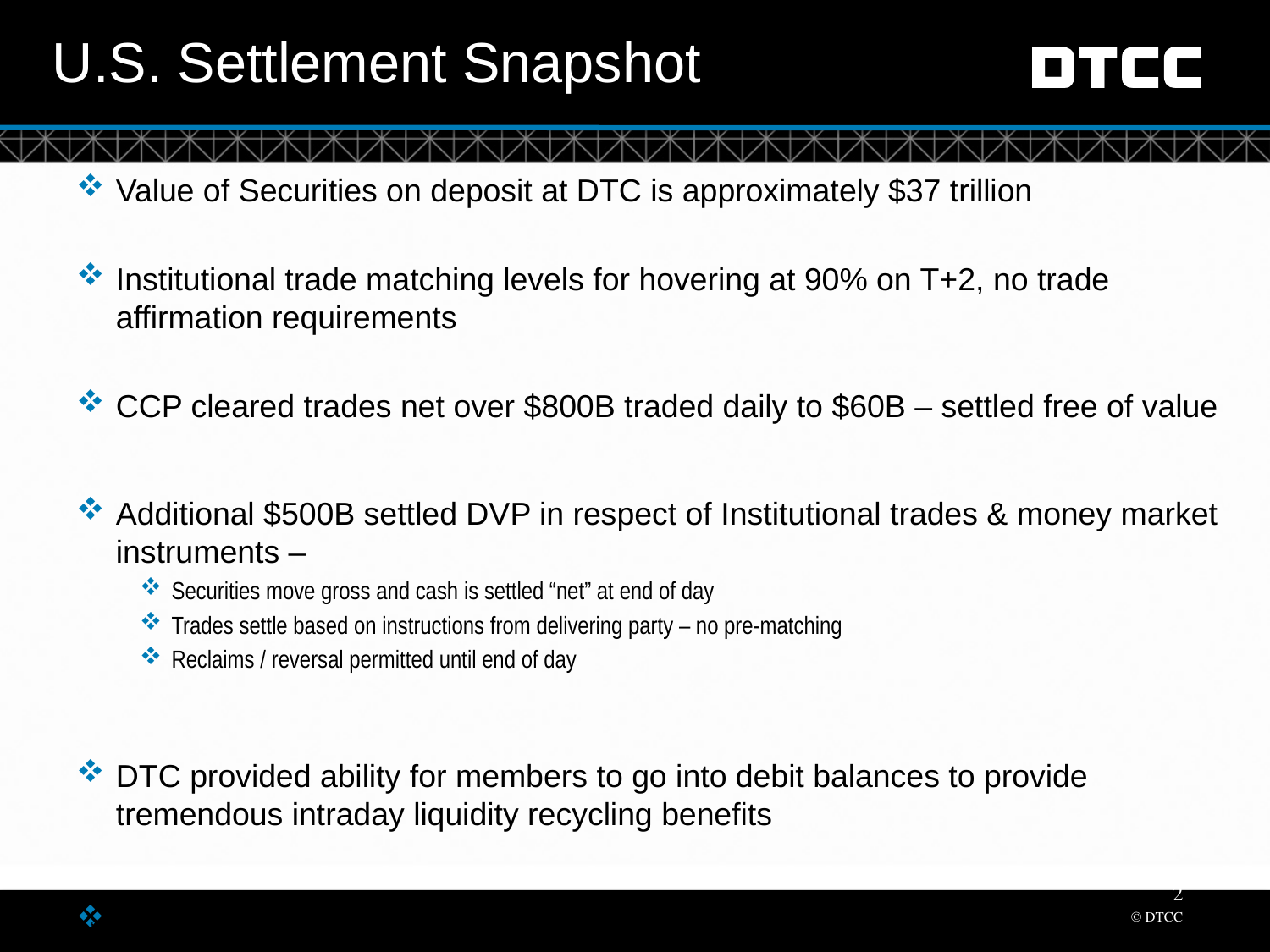

# U.S. Settlement Snapshot
Value of Securities on deposit at DTC is approximately $37 trillion

Institutional trade matching levels for hovering at 90% on T+2, no trade affirmation requirements

CCP cleared trades net over $800B traded daily to $60B – settled free of value

Additional $500B settled DVP in respect of Institutional trades & money market instruments –
Securities move gross and cash is settled “net” at end of day
Trades settle based on instructions from delivering party – no pre-matching
Reclaims / reversal permitted until end of day

DTC provided ability for members to go into debit balances to provide tremendous intraday liquidity recycling benefits

Settlement cycle is T+3

2
“Confidenial Treatment Requested by DTCC, [DTC, NSCC, FICC, WTC] Pursuant to the Freedom of Information Act.”